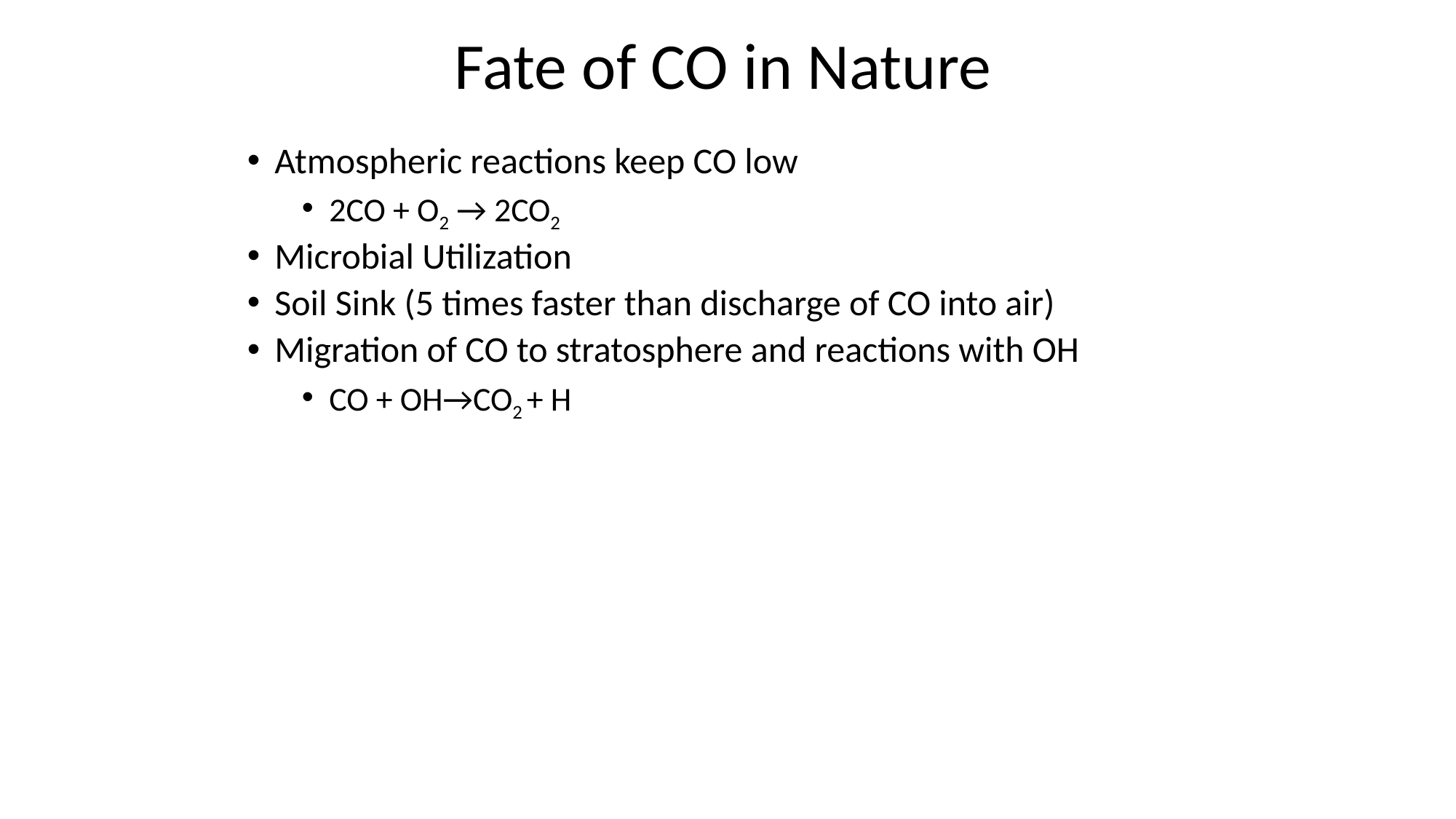

# Fate of CO in Nature
Atmospheric reactions keep CO low
2CO + O2 → 2CO2
Microbial Utilization
Soil Sink (5 times faster than discharge of CO into air)
Migration of CO to stratosphere and reactions with OH
CO + OH→CO2 + H